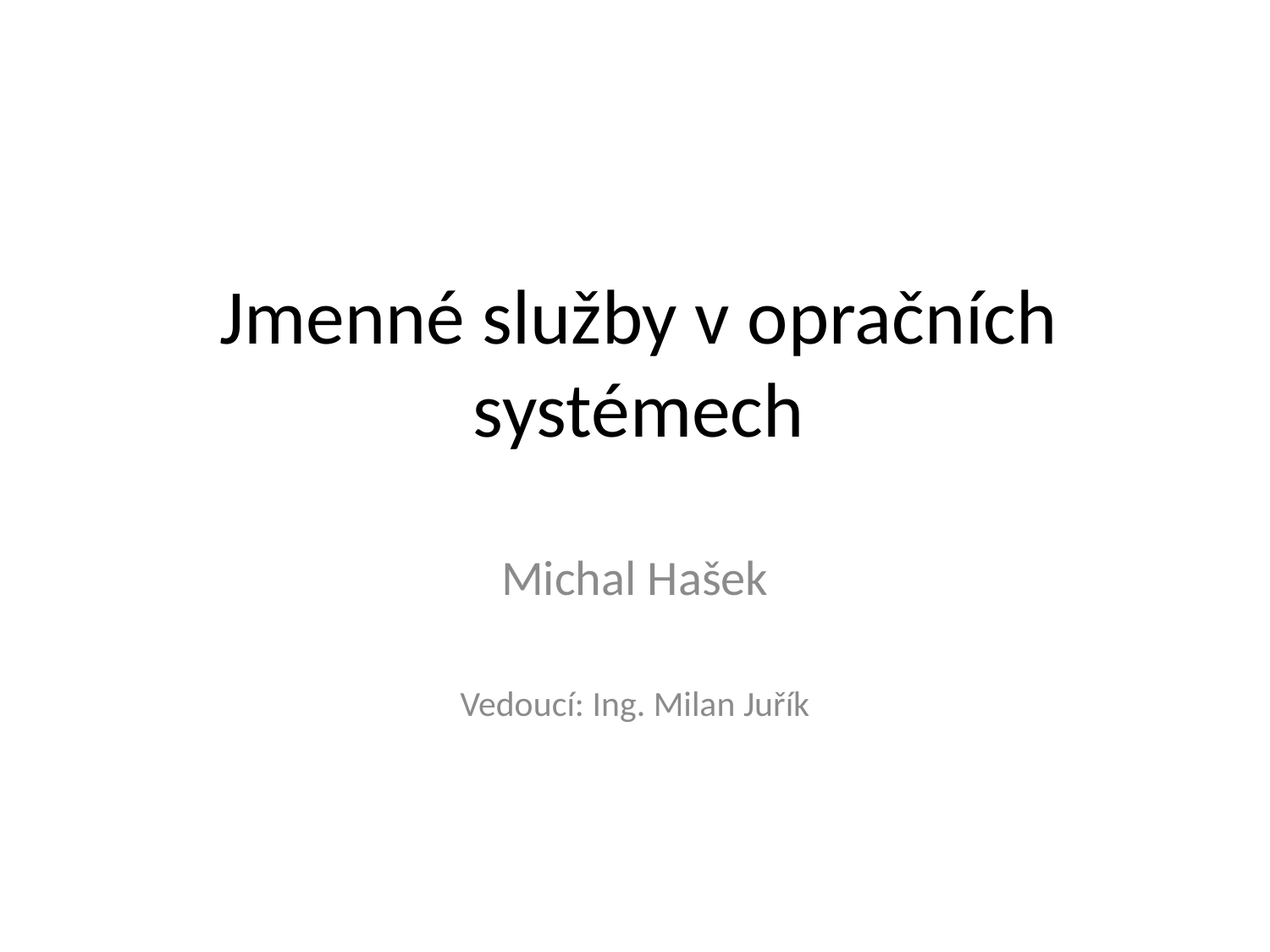

# Jmenné služby v opračních systémech
Michal Hašek

Vedoucí: Ing. Milan Juřík